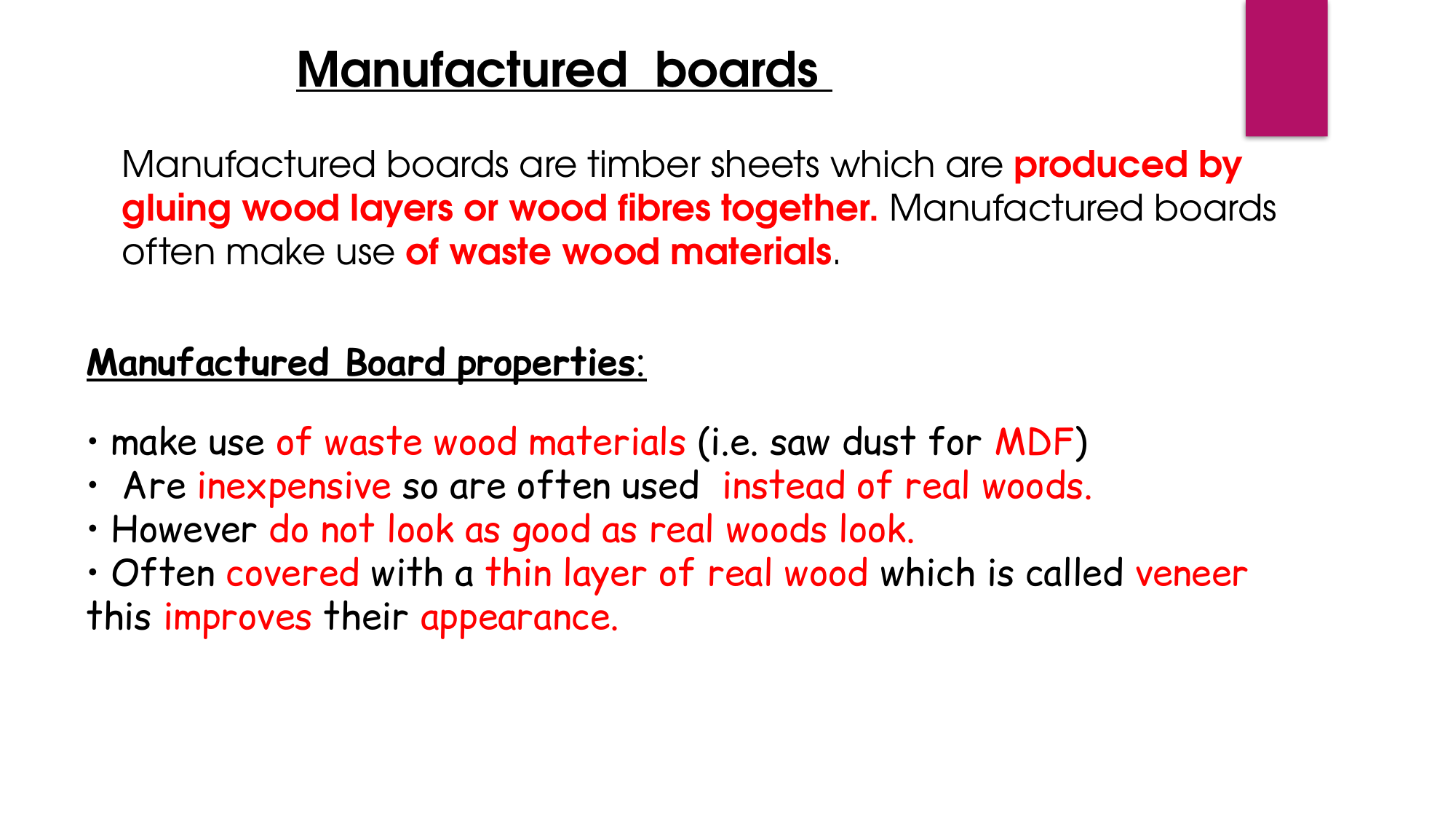

Manufactured  boards
Manufactured boards are timber sheets which are produced by gluing wood layers or wood fibres together. Manufactured boards often make use of waste wood materials.
Manufactured Board properties:
• make use of waste wood materials (i.e. saw dust for MDF)
•  Are inexpensive so are often used  instead of real woods. 
• However do not look as good as real woods look. 
• Often covered with a thin layer of real wood which is called veneer this improves their appearance.